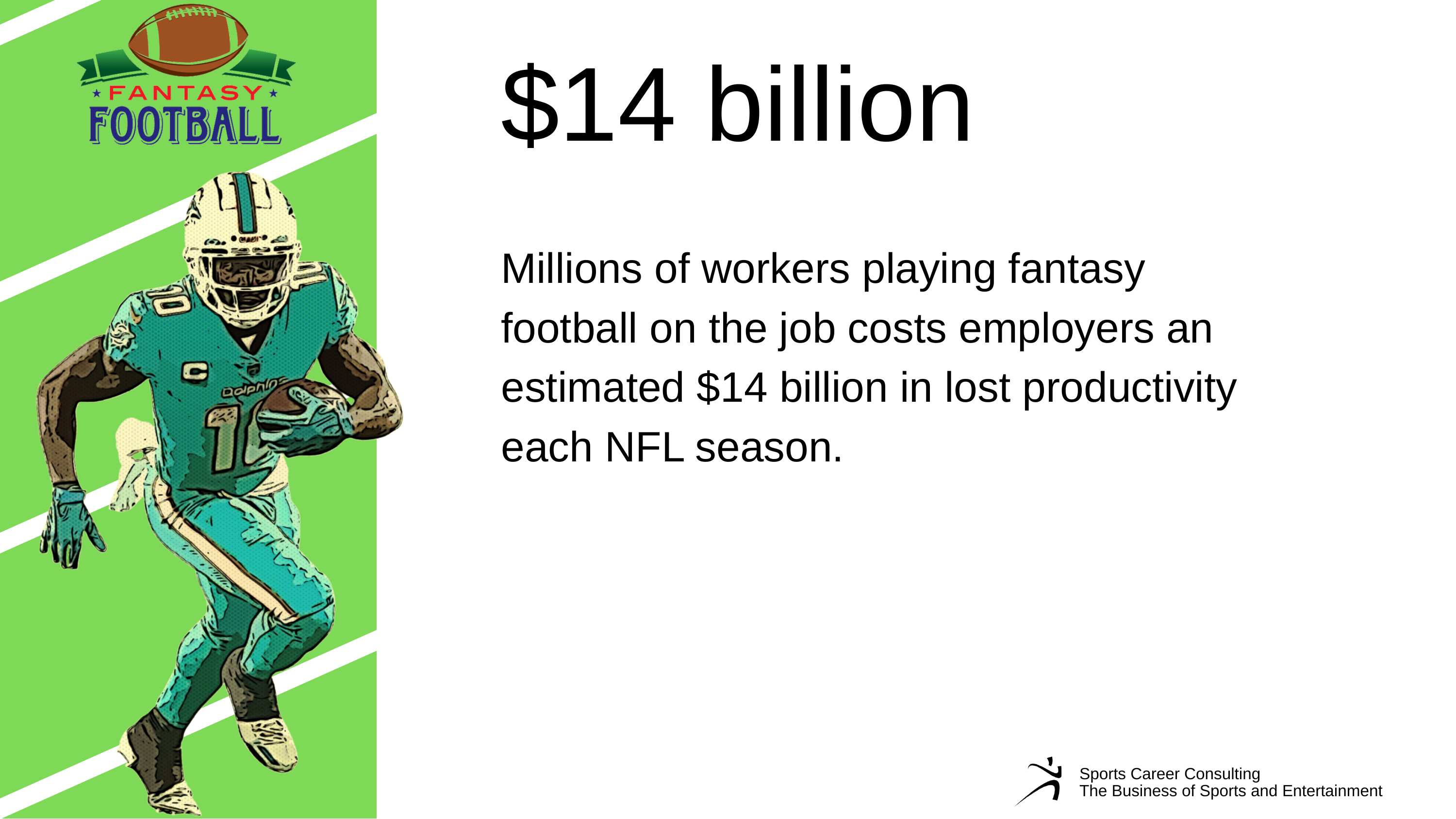

$14 billion

Millions of workers playing fantasy football on the job costs employers an estimated $14 billion in lost productivity each NFL season.

Sports Career Consulting
The Business of Sports and Entertainment